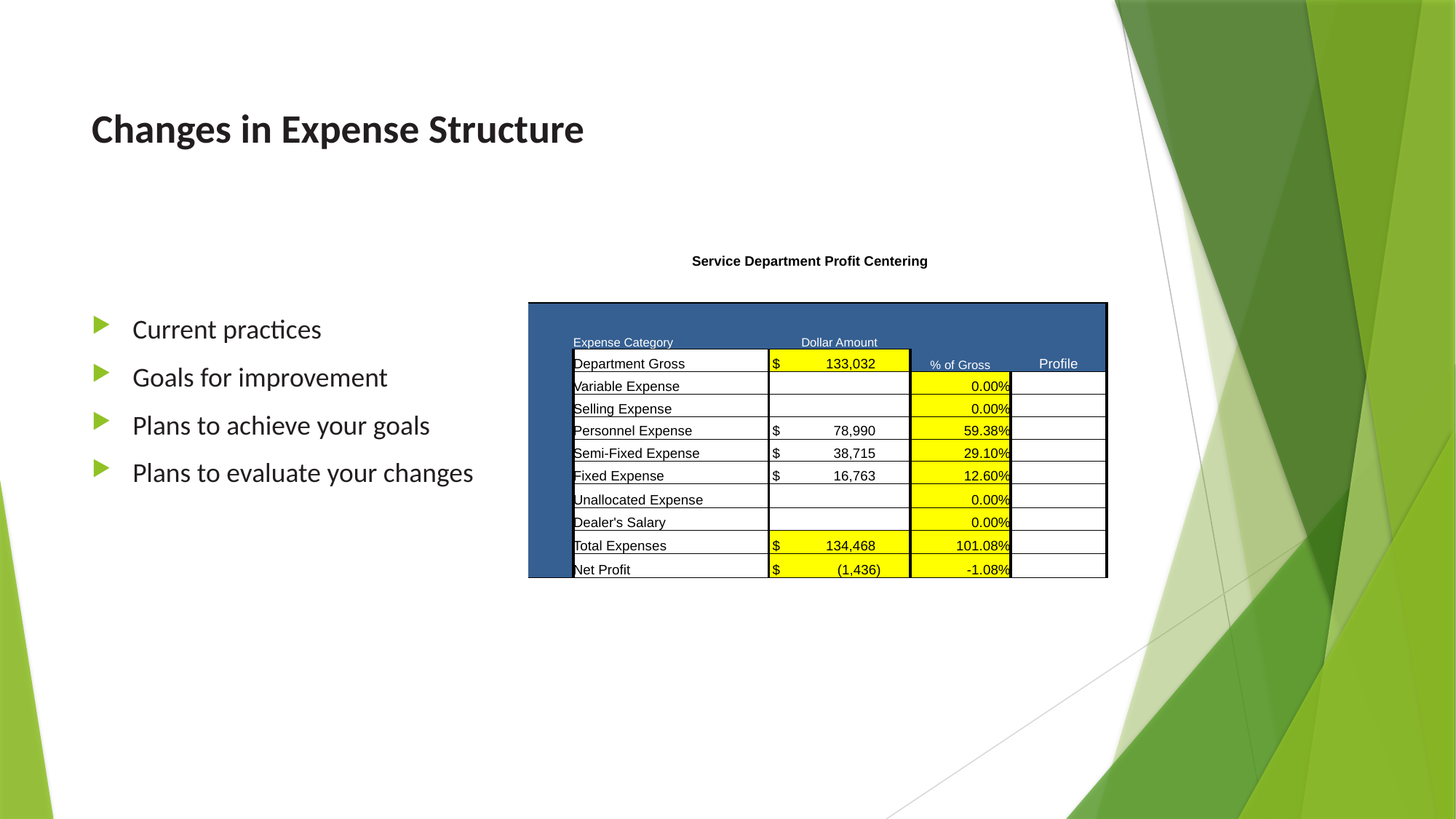

# Changes in Expense Structure
| Service Department Profit Centering |  |  |  |  |
| --- | --- | --- | --- | --- |
|  |  |  |  |  |
|  | Expense Category | Dollar Amount |  |  |
|  | Department Gross | $ 133,032 | % of Gross | Profile |
|  | Variable Expense |  | 0.00% |  |
|  | Selling Expense |  | 0.00% |  |
|  | Personnel Expense | $ 78,990 | 59.38% |  |
|  | Semi-Fixed Expense | $ 38,715 | 29.10% |  |
|  | Fixed Expense | $ 16,763 | 12.60% |  |
|  | Unallocated Expense |  | 0.00% |  |
|  | Dealer's Salary |  | 0.00% |  |
|  | Total Expenses | $ 134,468 | 101.08% |  |
|  | Net Profit | $ (1,436) | -1.08% |  |

Current practices
Goals for improvement
Plans to achieve your goals
Plans to evaluate your changes